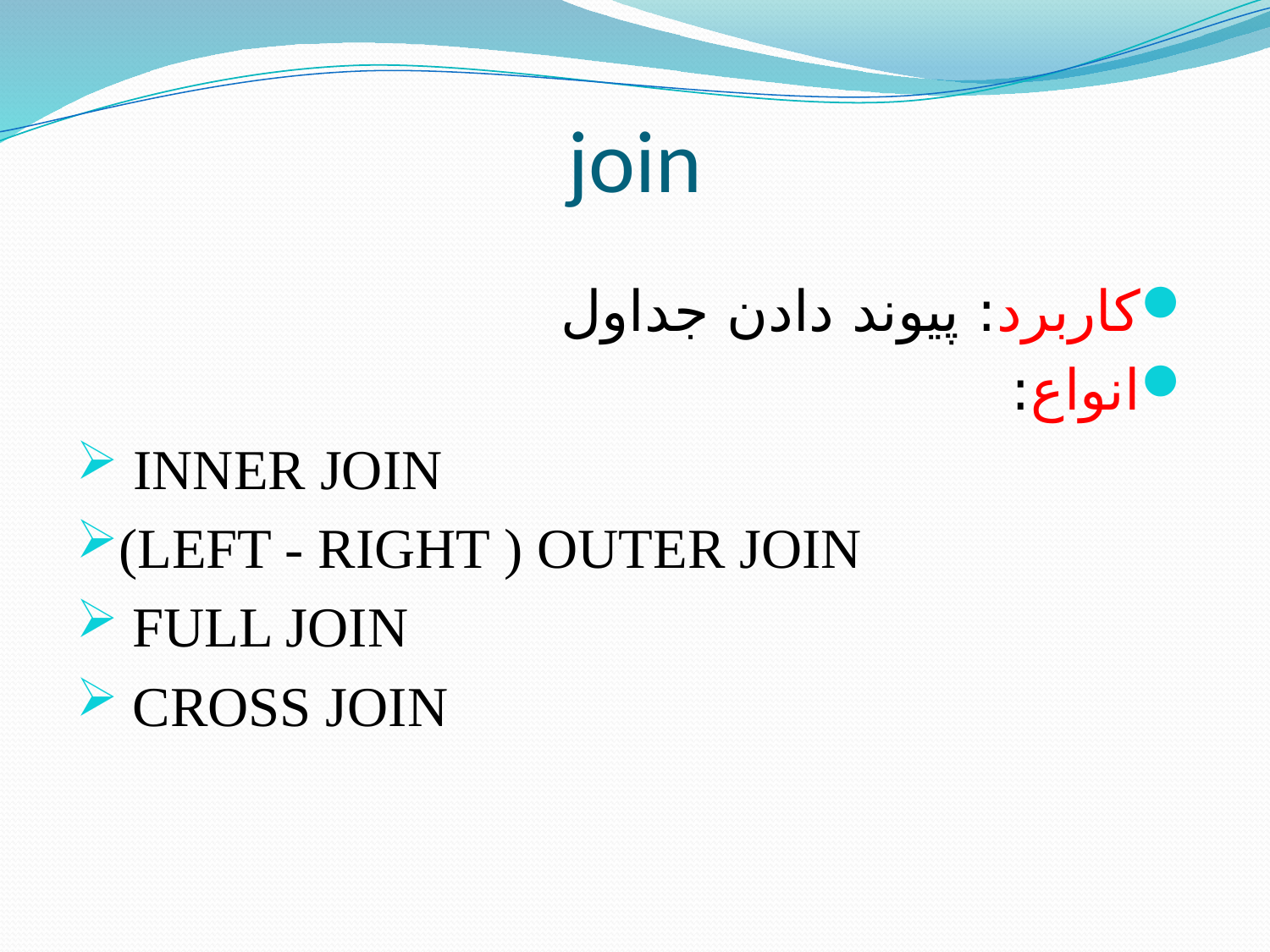

# join
کاربرد: پيوند دادن جداول
انواع:
 INNER JOIN
(LEFT - RIGHT ) OUTER JOIN
 FULL JOIN
 CROSS JOIN